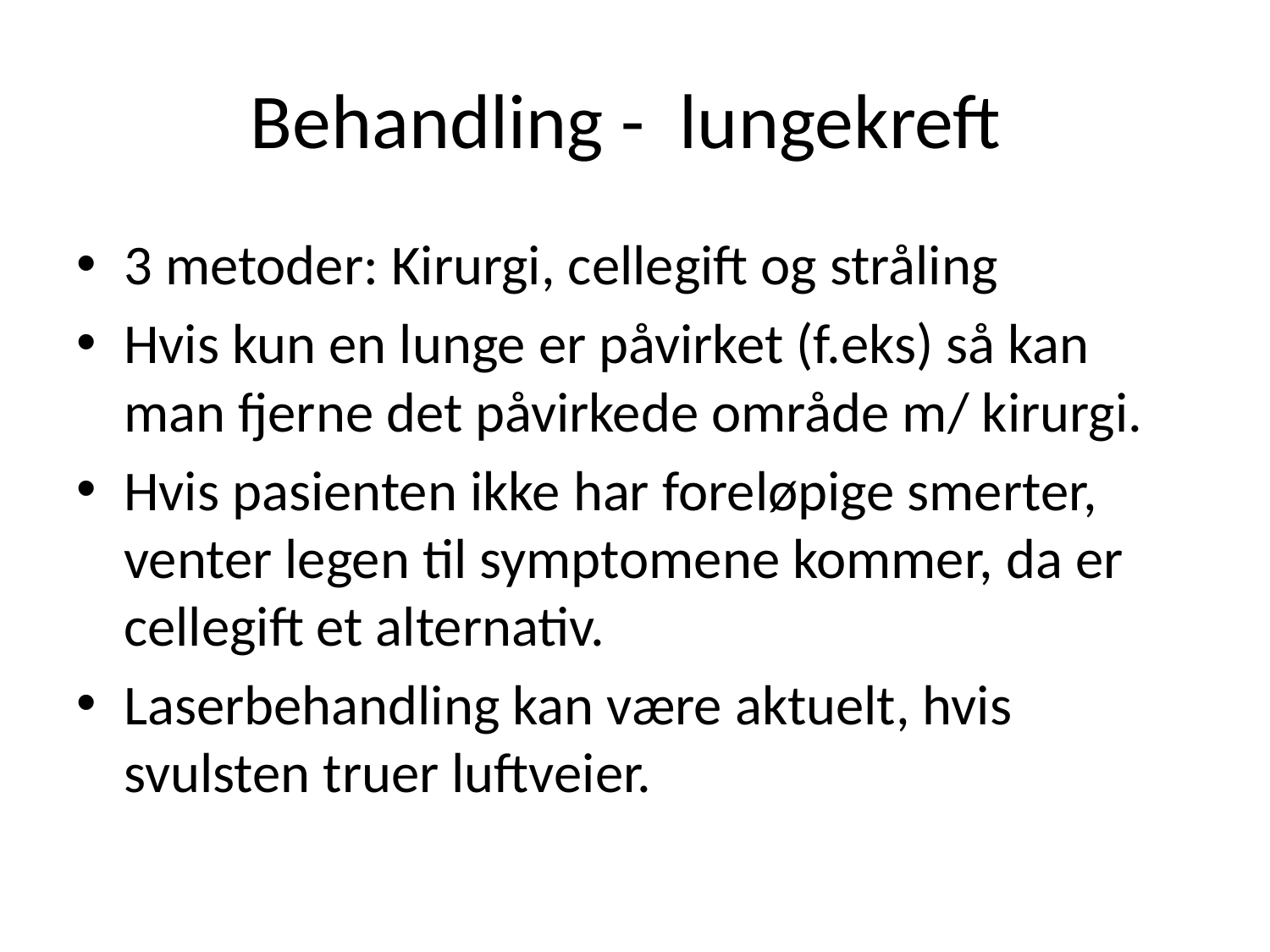

# Behandling -  lungekreft
3 metoder: Kirurgi, cellegift og stråling
Hvis kun en lunge er påvirket (f.eks) så kan man fjerne det påvirkede område m/ kirurgi.
Hvis pasienten ikke har foreløpige smerter, venter legen til symptomene kommer, da er cellegift et alternativ.
Laserbehandling kan være aktuelt, hvis svulsten truer luftveier.